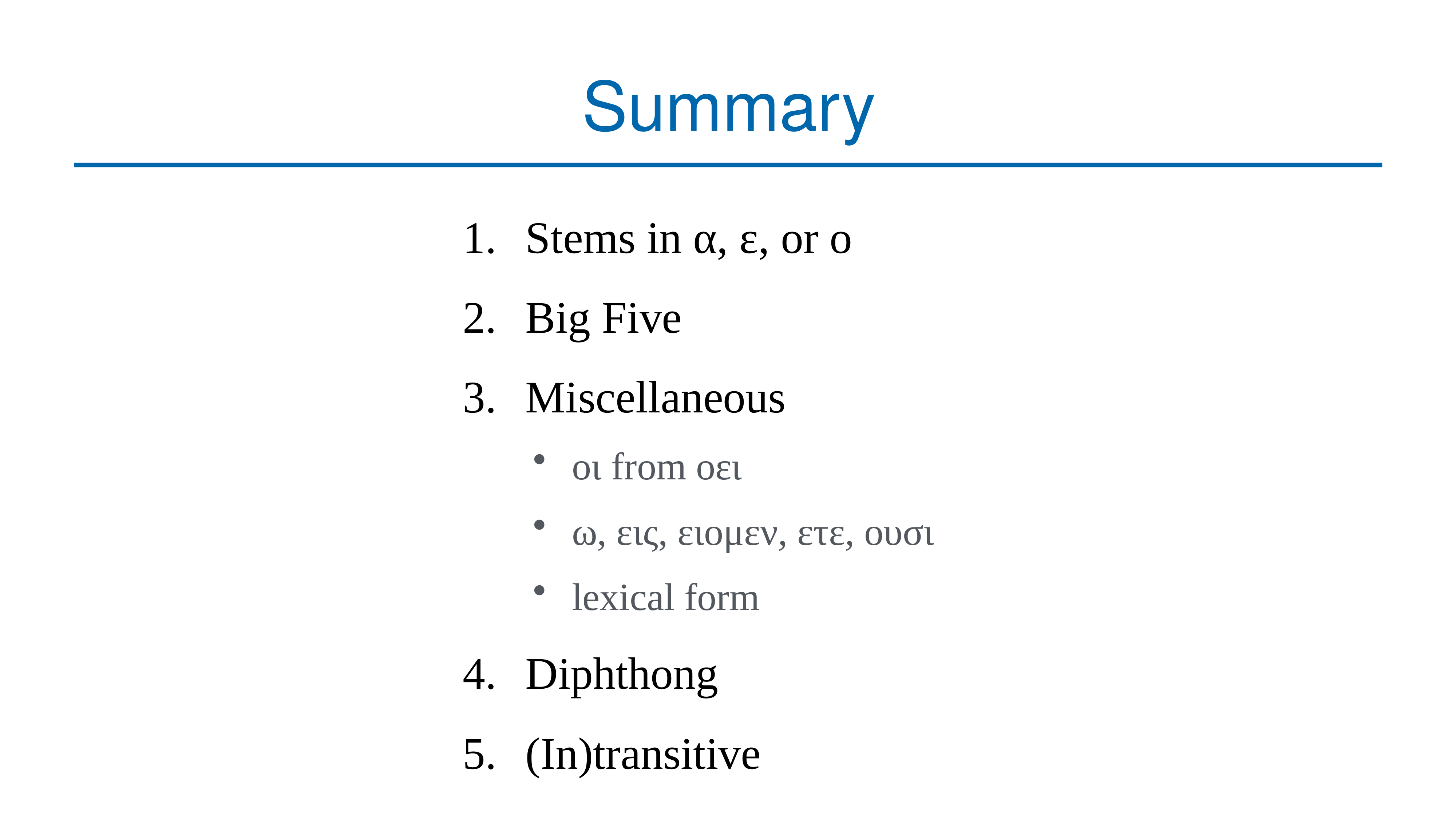

# Summary
Stems in α, ε, or ο
Big Five
Miscellaneous
οι from οει
ω, εις, ειομεν, ετε, ουσι
lexical form
Diphthong
(In)transitive